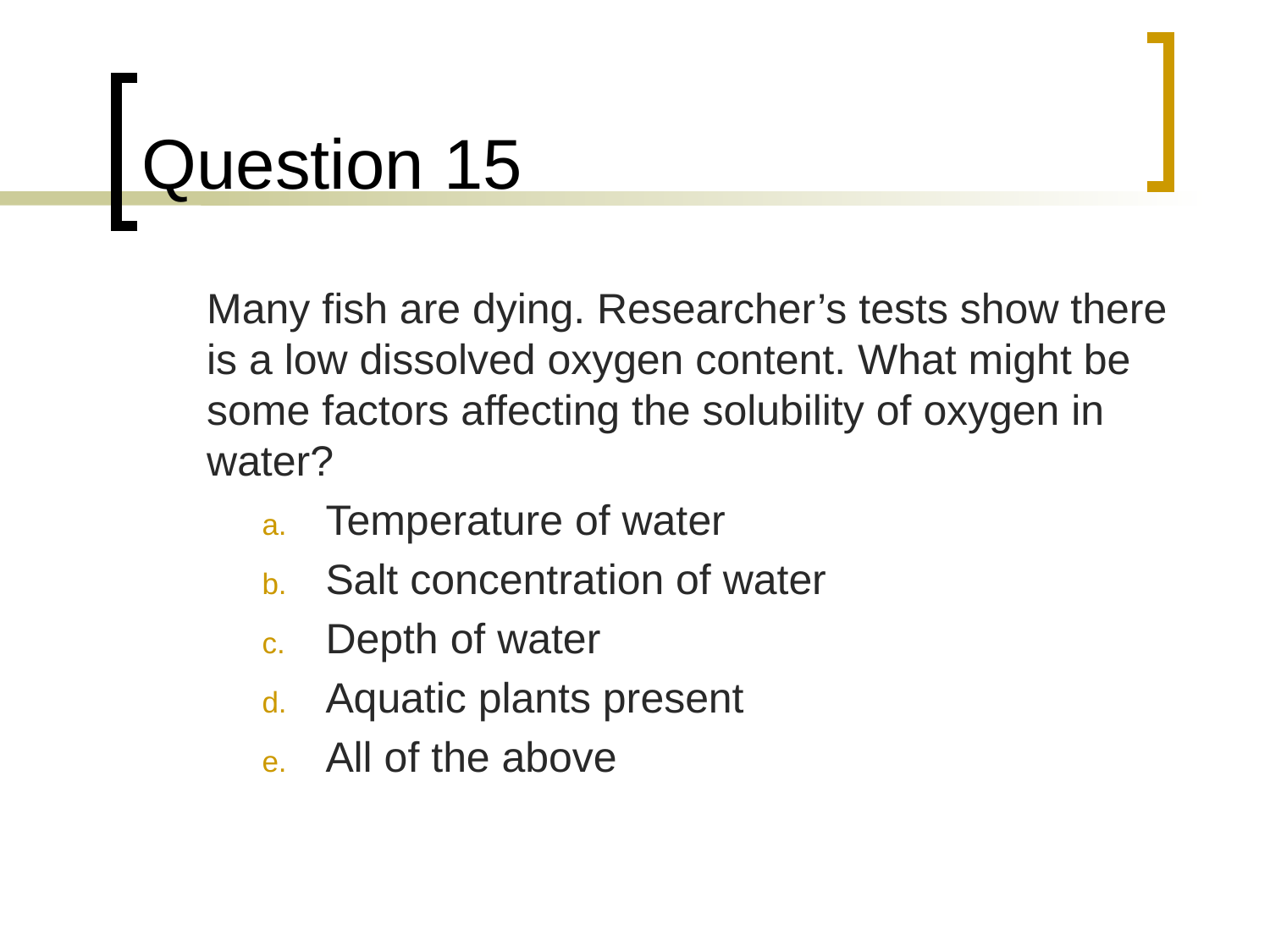

# Question 15
	Many fish are dying. Researcher’s tests show there is a low dissolved oxygen content. What might be some factors affecting the solubility of oxygen in water?
Temperature of water
Salt concentration of water
Depth of water
Aquatic plants present
All of the above